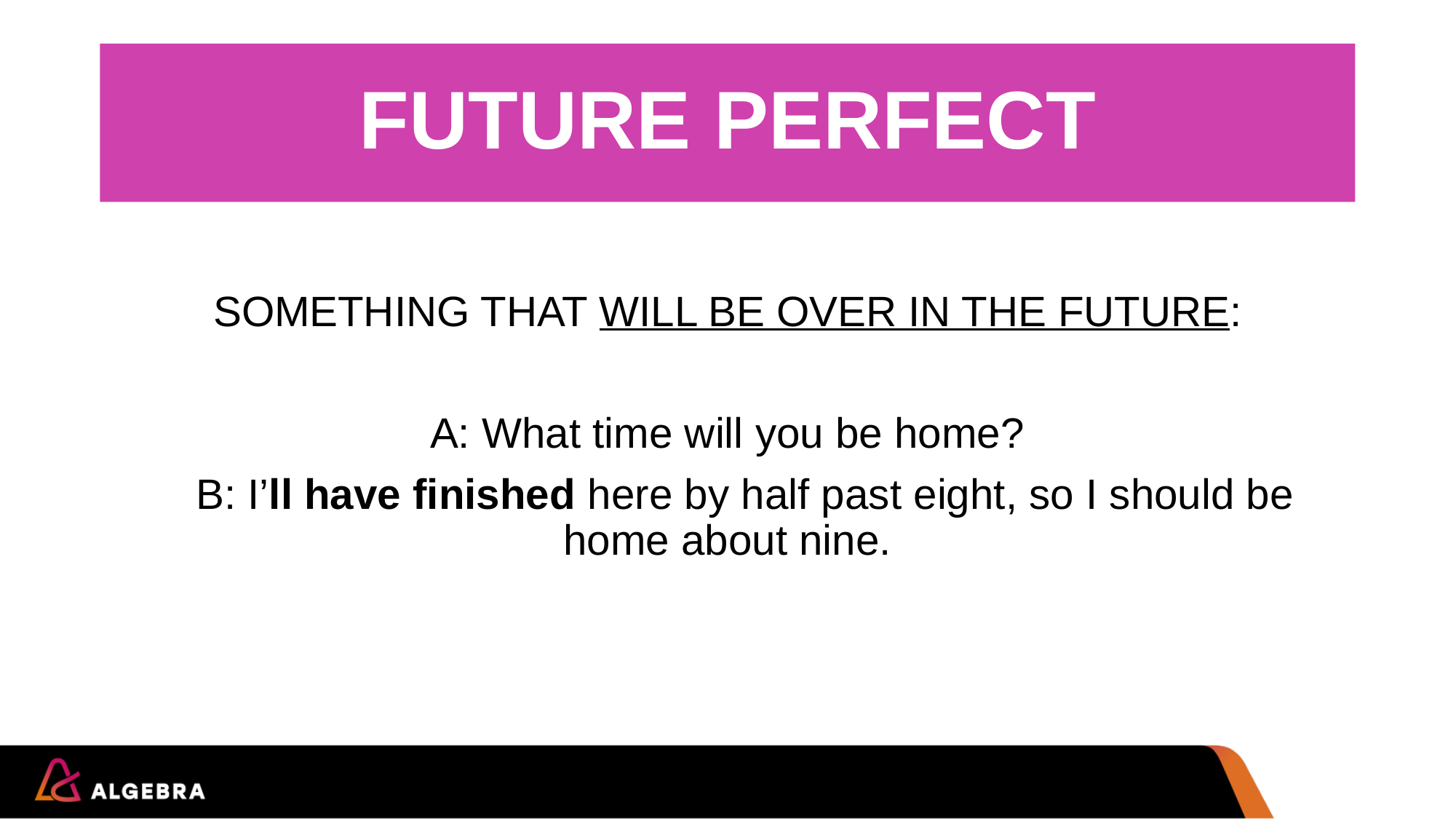

# FUTURE PERFECT

SOMETHING THAT WILL BE OVER IN THE FUTURE:

A: What time will you be home?
   B: I’ll have finished here by half past eight, so I should be home about nine.